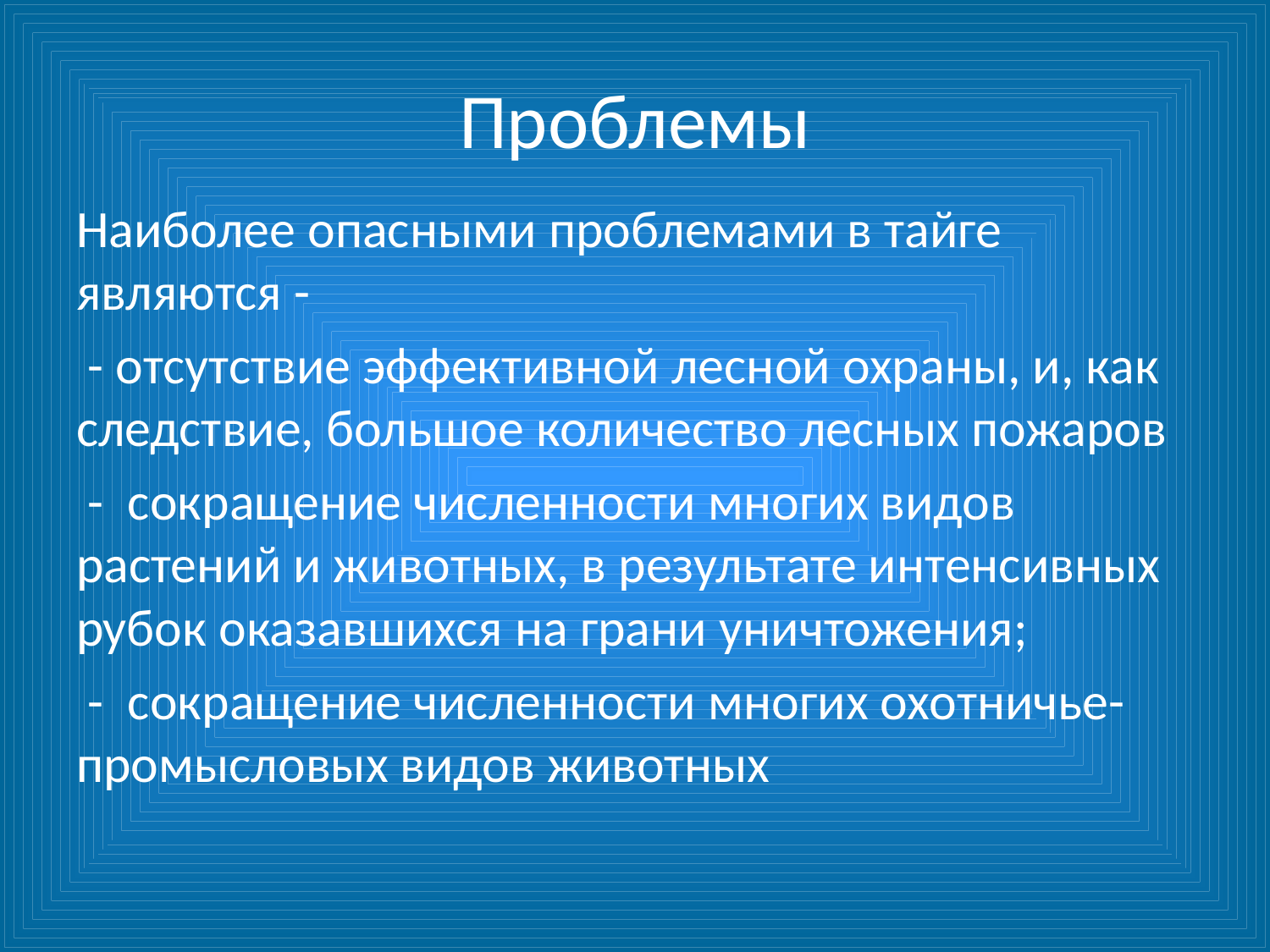

# Проблемы
Наиболее опасными проблемами в тайге являются -
 - отсутствие эффективной лесной охраны, и, как следствие, большое количество лесных пожаров
 -  сокращение численности многих видов растений и животных, в результате интенсивных рубок оказавшихся на грани уничтожения;
 -  сокращение численности многих охотничье-промысловых видов животных